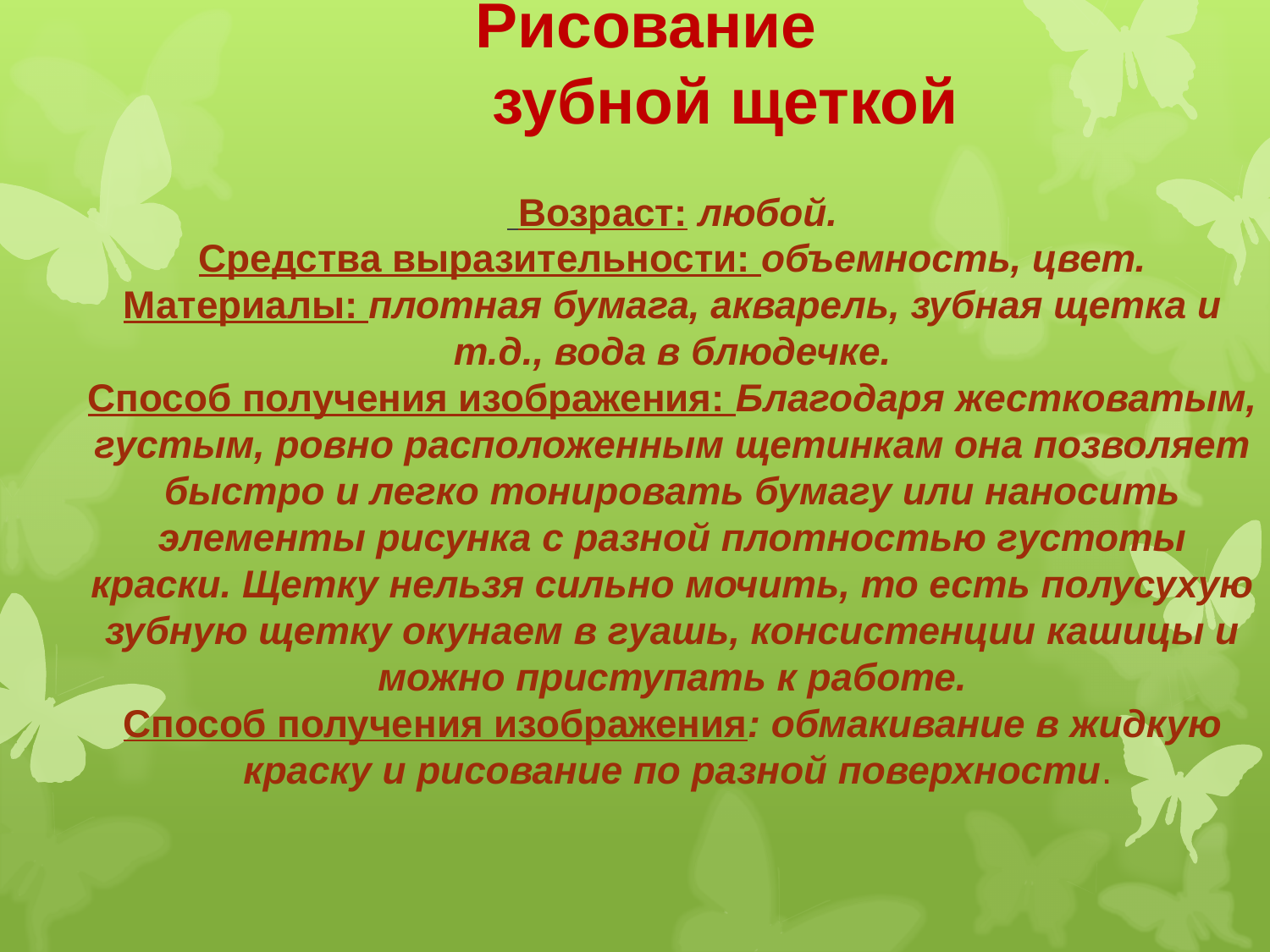

# Рисование зубной щеткой Возраст: любой. Средства выразительности: объемность, цвет. Материалы: плотная бумага, акварель, зубная щетка и т.д., вода в блюдечке. Способ получения изображения: Благодаря жестковатым, густым, ровно расположенным щетинкам она позволяет быстро и легко тонировать бумагу или наносить элементы рисунка с разной плотностью густоты краски. Щетку нельзя сильно мочить, то есть полусухую зубную щетку окунаем в гуашь, консистенции кашицы и можно приступать к работе. Способ получения изображения: обмакивание в жидкую краску и рисование по разной поверхности.